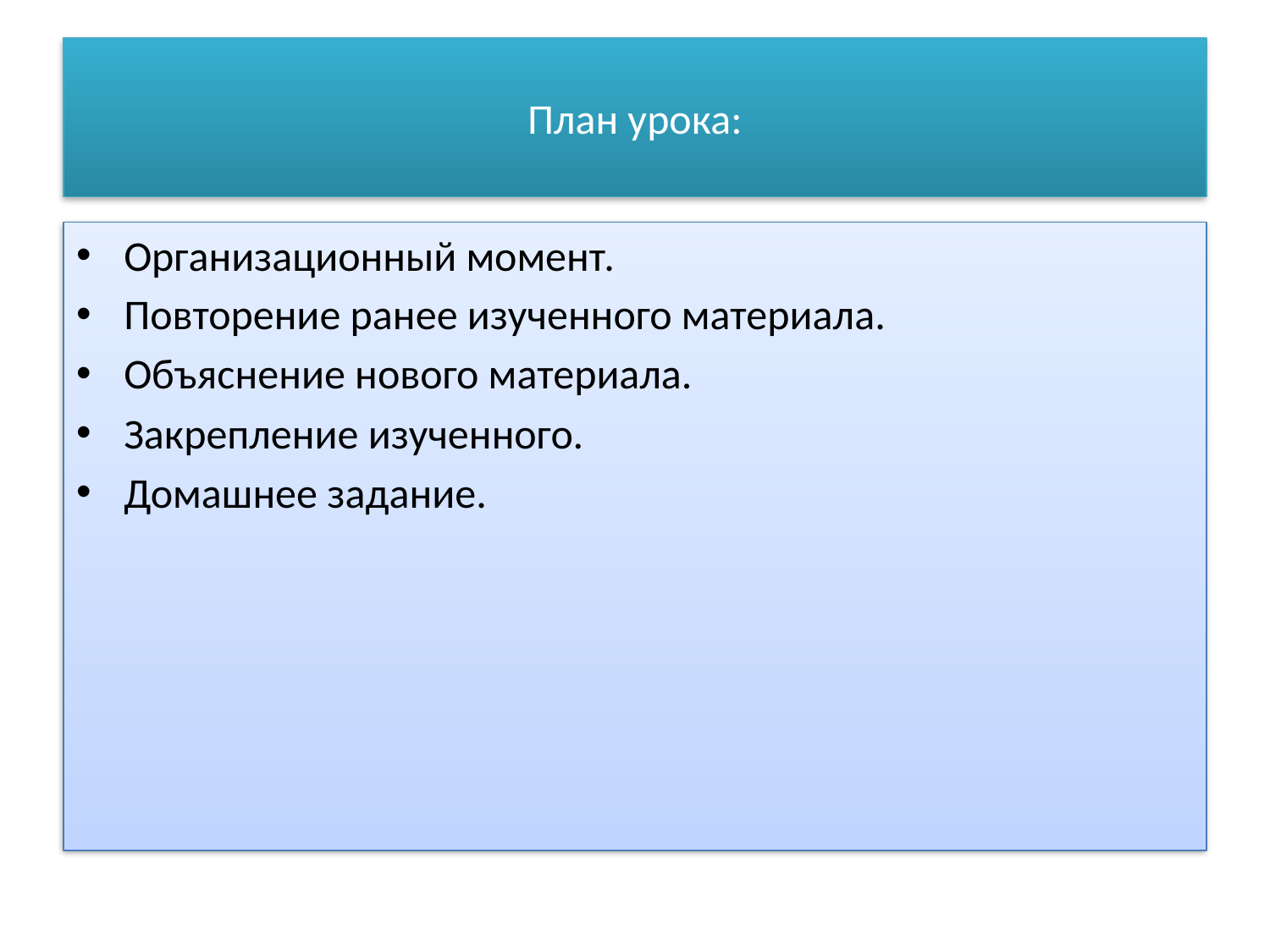

# План урока:
Организационный момент.
Повторение ранее изученного материала.
Объяснение нового материала.
Закрепление изученного.
Домашнее задание.